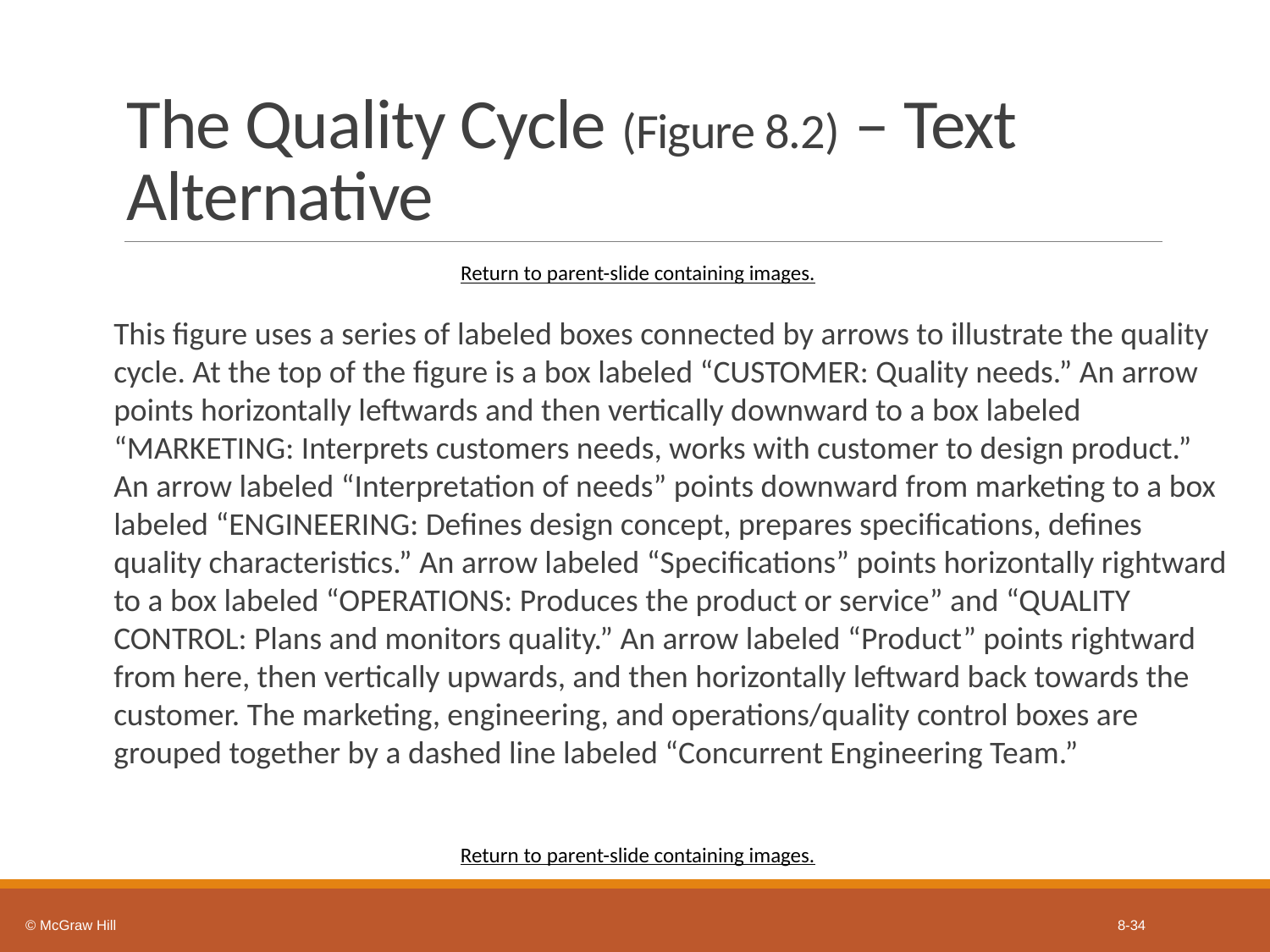

# The Quality Cycle (Figure 8.2) – Text Alternative
Return to parent-slide containing images.
This figure uses a series of labeled boxes connected by arrows to illustrate the quality cycle. At the top of the figure is a box labeled “CUSTOMER: Quality needs.” An arrow points horizontally leftwards and then vertically downward to a box labeled “MARKETING: Interprets customers needs, works with customer to design product.” An arrow labeled “Interpretation of needs” points downward from marketing to a box labeled “ENGINEERING: Defines design concept, prepares specifications, defines quality characteristics.” An arrow labeled “Specifications” points horizontally rightward to a box labeled “OPERATIONS: Produces the product or service” and “QUALITY CONTROL: Plans and monitors quality.” An arrow labeled “Product” points rightward from here, then vertically upwards, and then horizontally leftward back towards the customer. The marketing, engineering, and operations/quality control boxes are grouped together by a dashed line labeled “Concurrent Engineering Team.”
Return to parent-slide containing images.